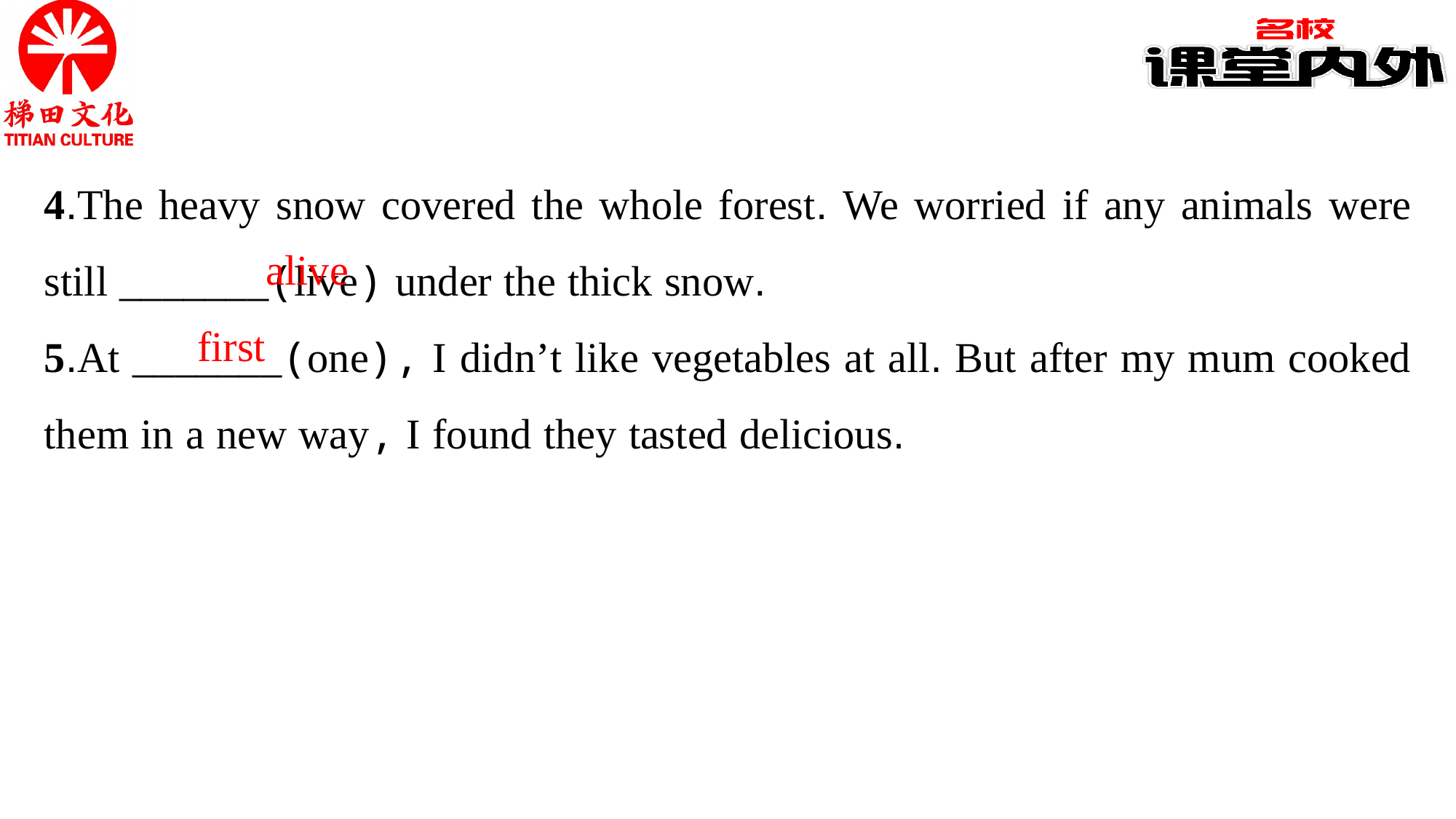

4.The heavy snow covered the whole forest. We worried if any animals were still _______(live) under the thick snow.
5.At _______(one), I didn’t like vegetables at all. But after my mum cooked them in a new way, I found they tasted delicious.
alive
first